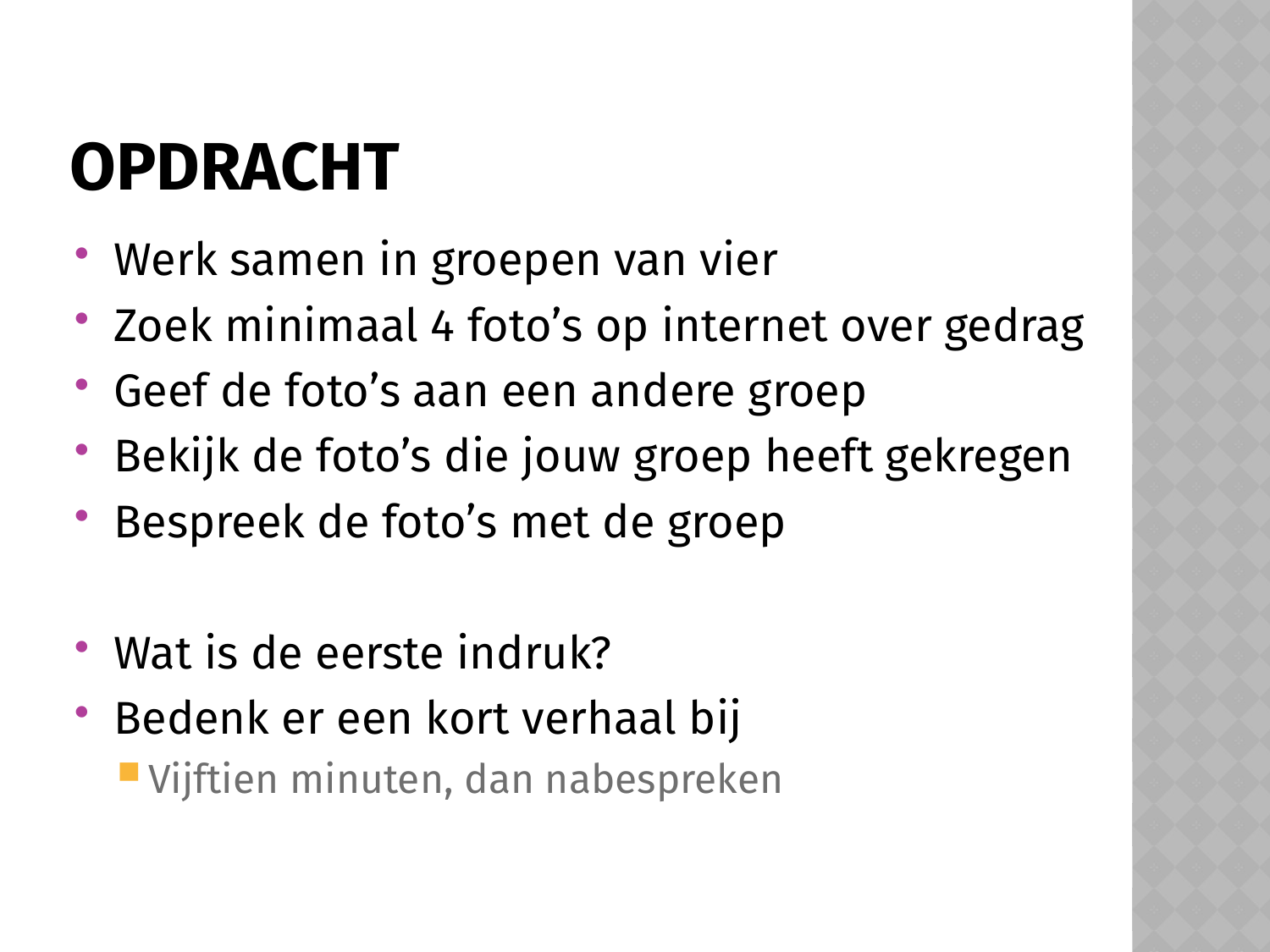

# Opdracht
Werk samen in groepen van vier
Zoek minimaal 4 foto’s op internet over gedrag
Geef de foto’s aan een andere groep
Bekijk de foto’s die jouw groep heeft gekregen
Bespreek de foto’s met de groep

Wat is de eerste indruk?
Bedenk er een kort verhaal bij
Vijftien minuten, dan nabespreken